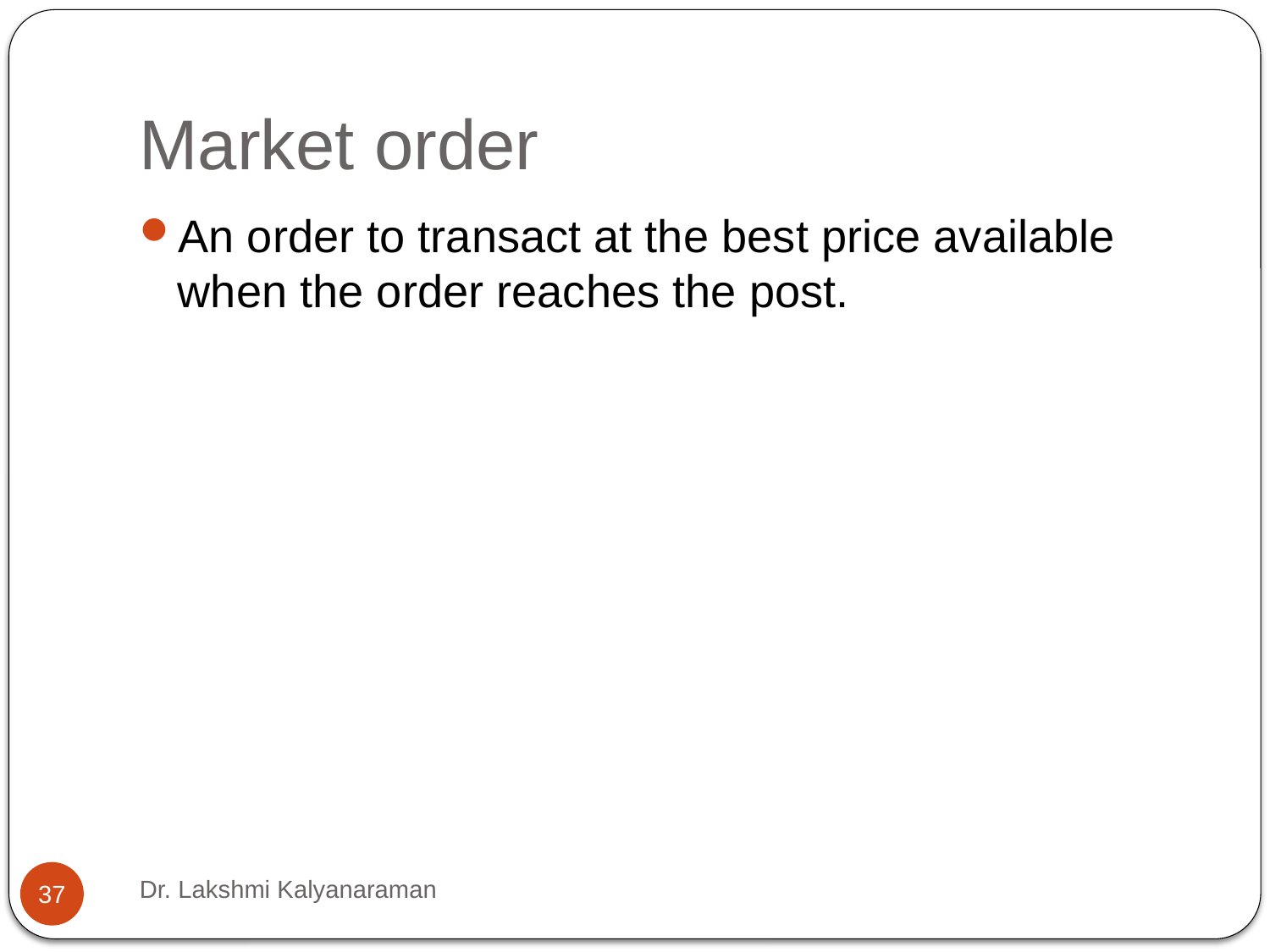

# Market order
An order to transact at the best price available when the order reaches the post.
Dr. Lakshmi Kalyanaraman
37